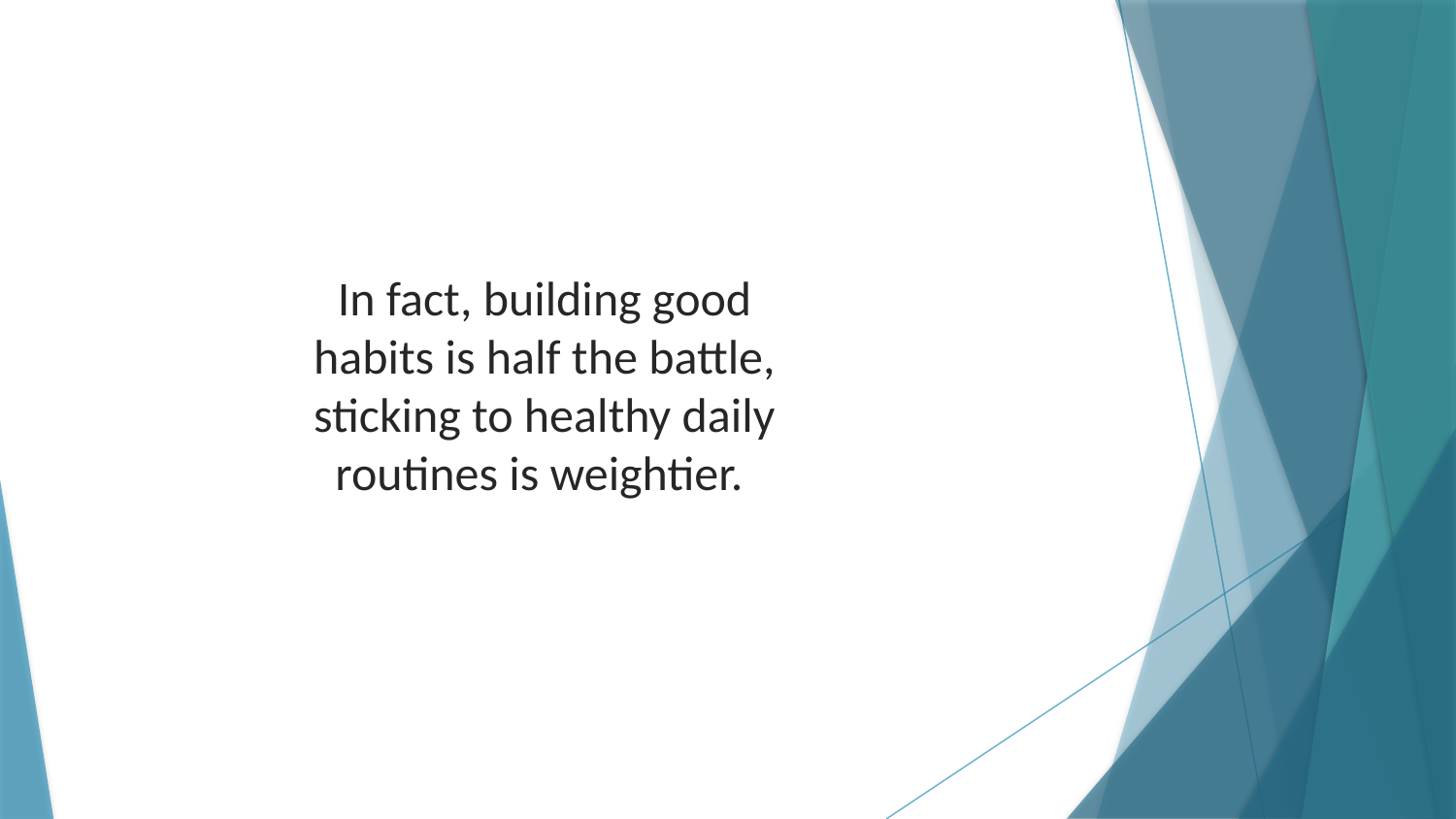

In fact, building good habits is half the battle, sticking to healthy daily routines is weightier.